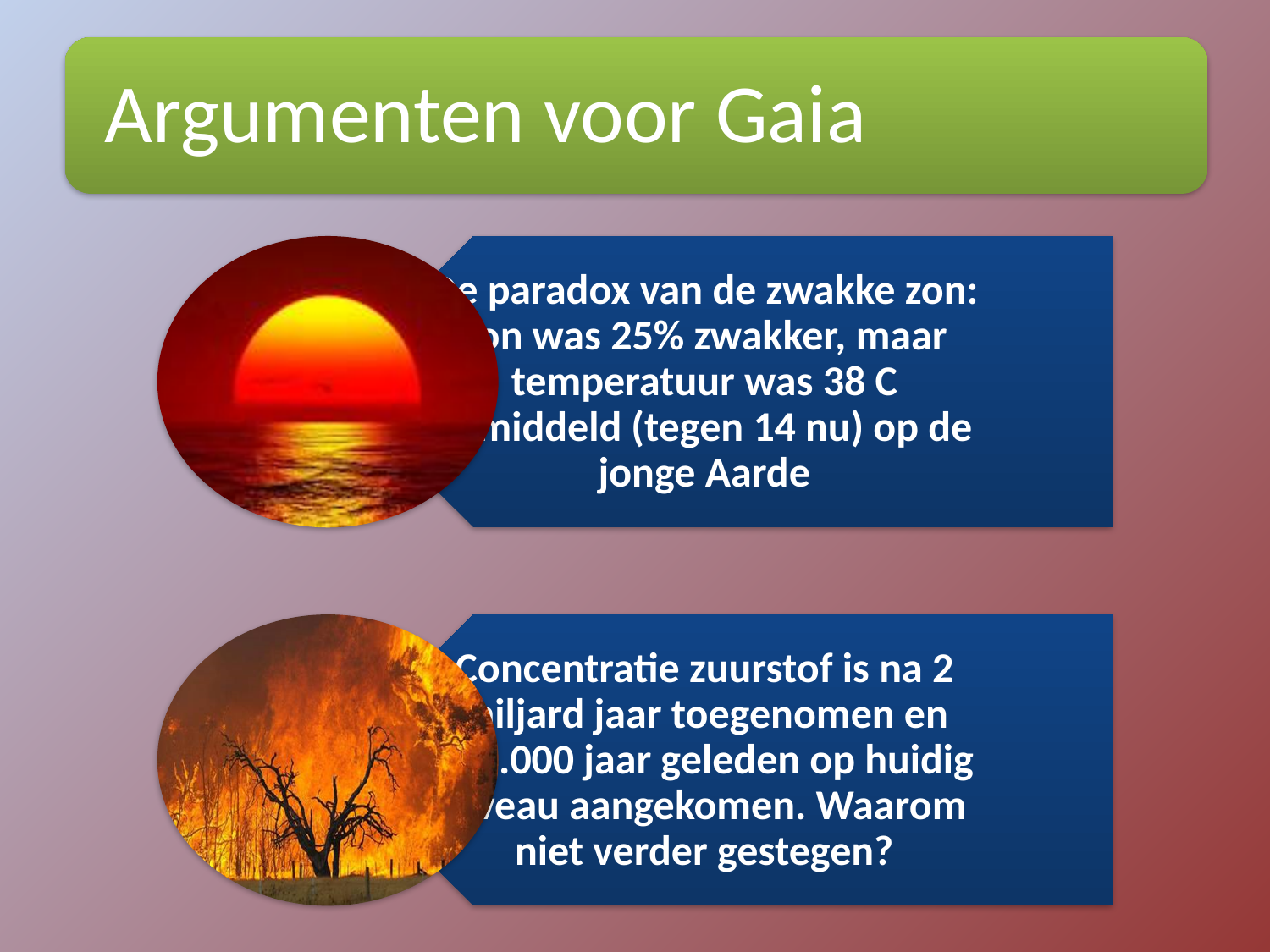

Argumenten voor Gaia
De paradox van de zwakke zon: zon was 25% zwakker, maar temperatuur was 38 C gemiddeld (tegen 14 nu) op de jonge Aarde
Concentratie zuurstof is na 2 miljard jaar toegenomen en 300.000 jaar geleden op huidig niveau aangekomen. Waarom niet verder gestegen?